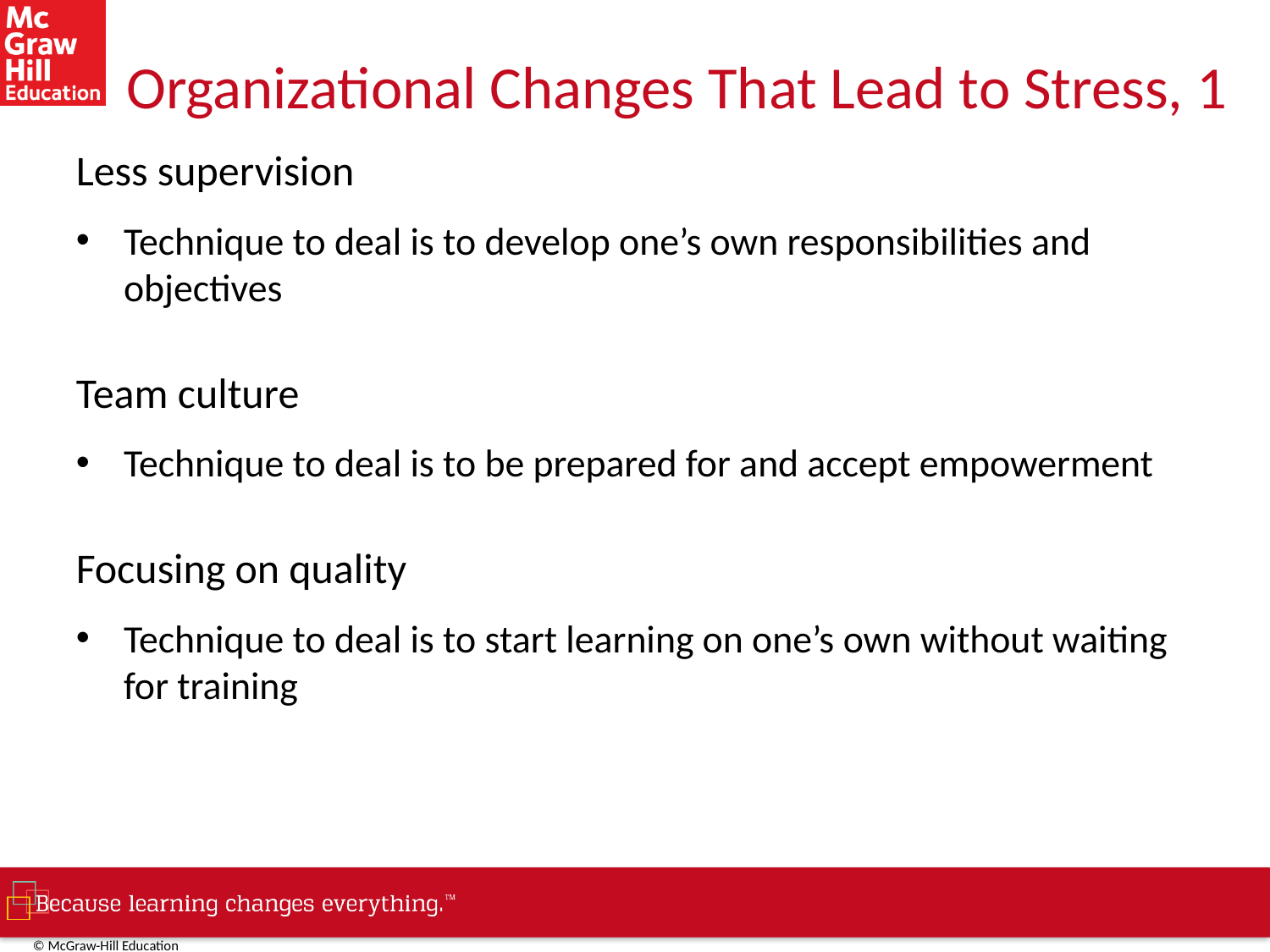

# Organizational Changes That Lead to Stress, 1
Less supervision
Technique to deal is to develop one’s own responsibilities and objectives

Team culture
Technique to deal is to be prepared for and accept empowerment

Focusing on quality
Technique to deal is to start learning on one’s own without waiting for training